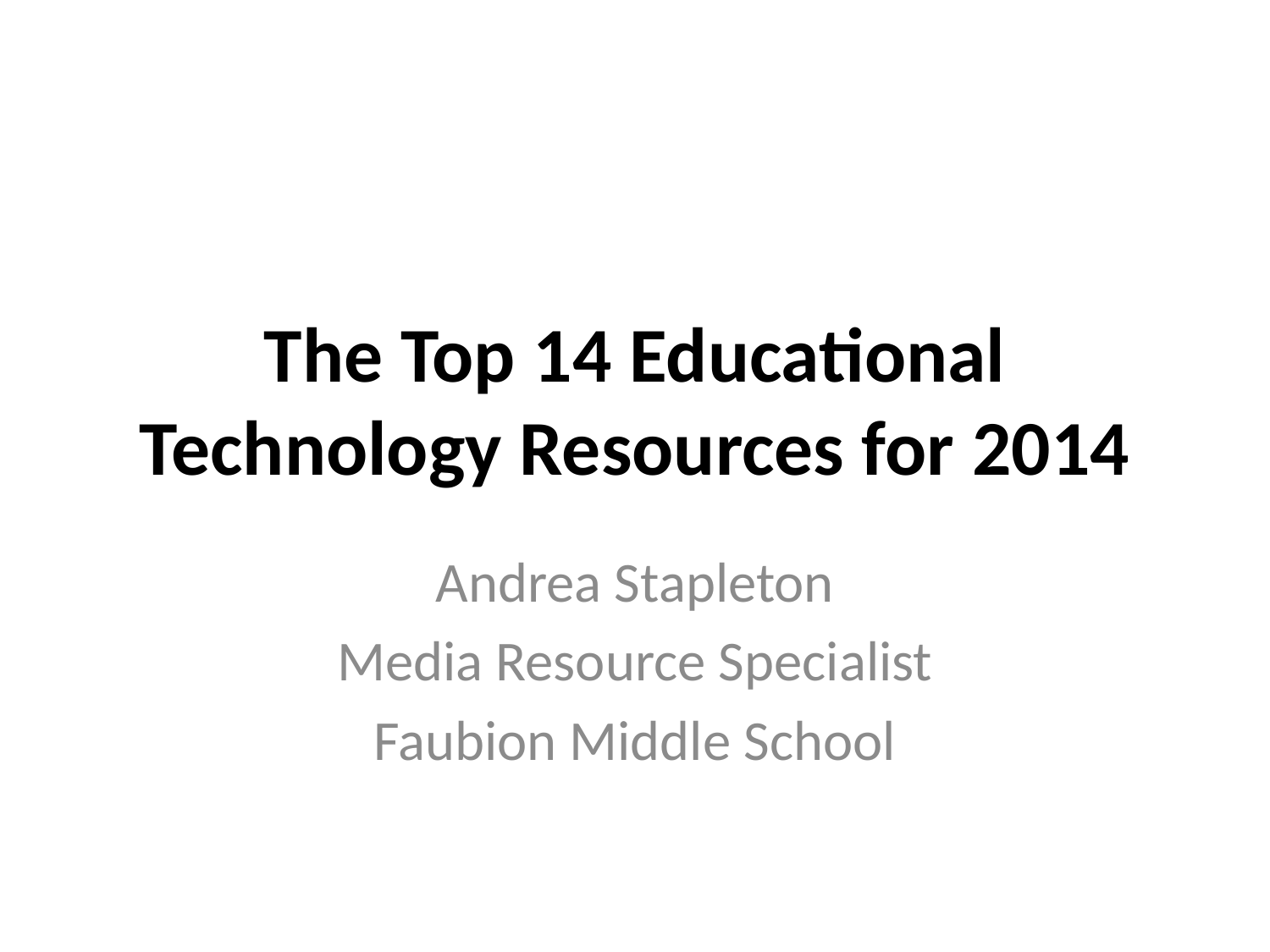

# The Top 14 Educational Technology Resources for 2014
Andrea Stapleton
Media Resource Specialist
Faubion Middle School